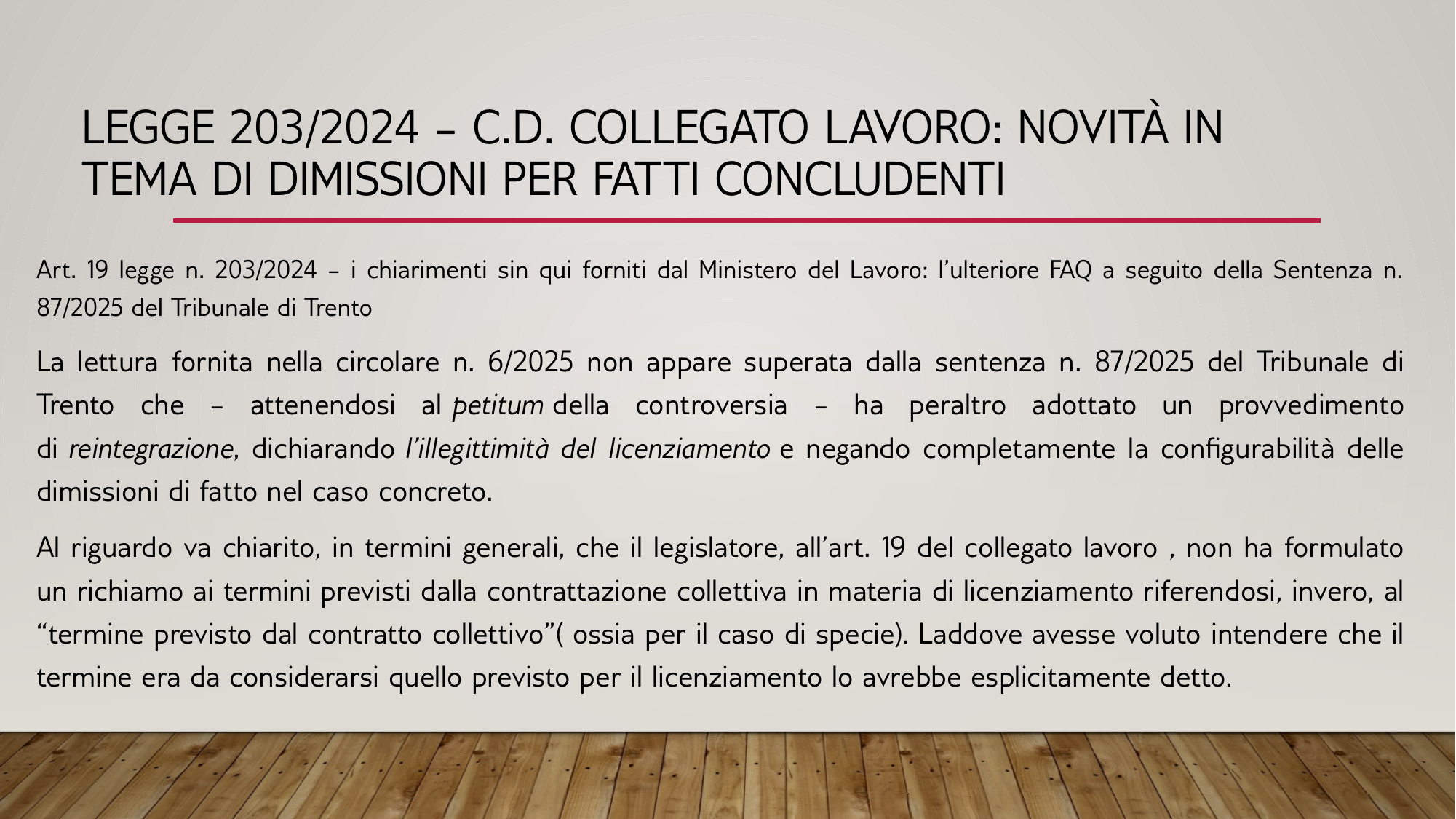

# Legge 203/2024 – c.d. collegato lavoro: novità in tema di dimissioni per fatti concludenti
Art. 19 legge n. 203/2024 – i chiarimenti sin qui forniti dal Ministero del Lavoro: l’ulteriore FAQ a seguito della Sentenza n. 87/2025 del Tribunale di Trento
La lettura fornita nella circolare n. 6/2025 non appare superata dalla sentenza n. 87/2025 del Tribunale di Trento che – attenendosi al petitum della controversia – ha peraltro adottato un provvedimento di reintegrazione, dichiarando l’illegittimità del licenziamento e negando completamente la configurabilità delle dimissioni di fatto nel caso concreto.
Al riguardo va chiarito, in termini generali, che il legislatore, all’art. 19 del collegato lavoro , non ha formulato un richiamo ai termini previsti dalla contrattazione collettiva in materia di licenziamento riferendosi, invero, al “termine previsto dal contratto collettivo”( ossia per il caso di specie). Laddove avesse voluto intendere che il termine era da considerarsi quello previsto per il licenziamento lo avrebbe esplicitamente detto.